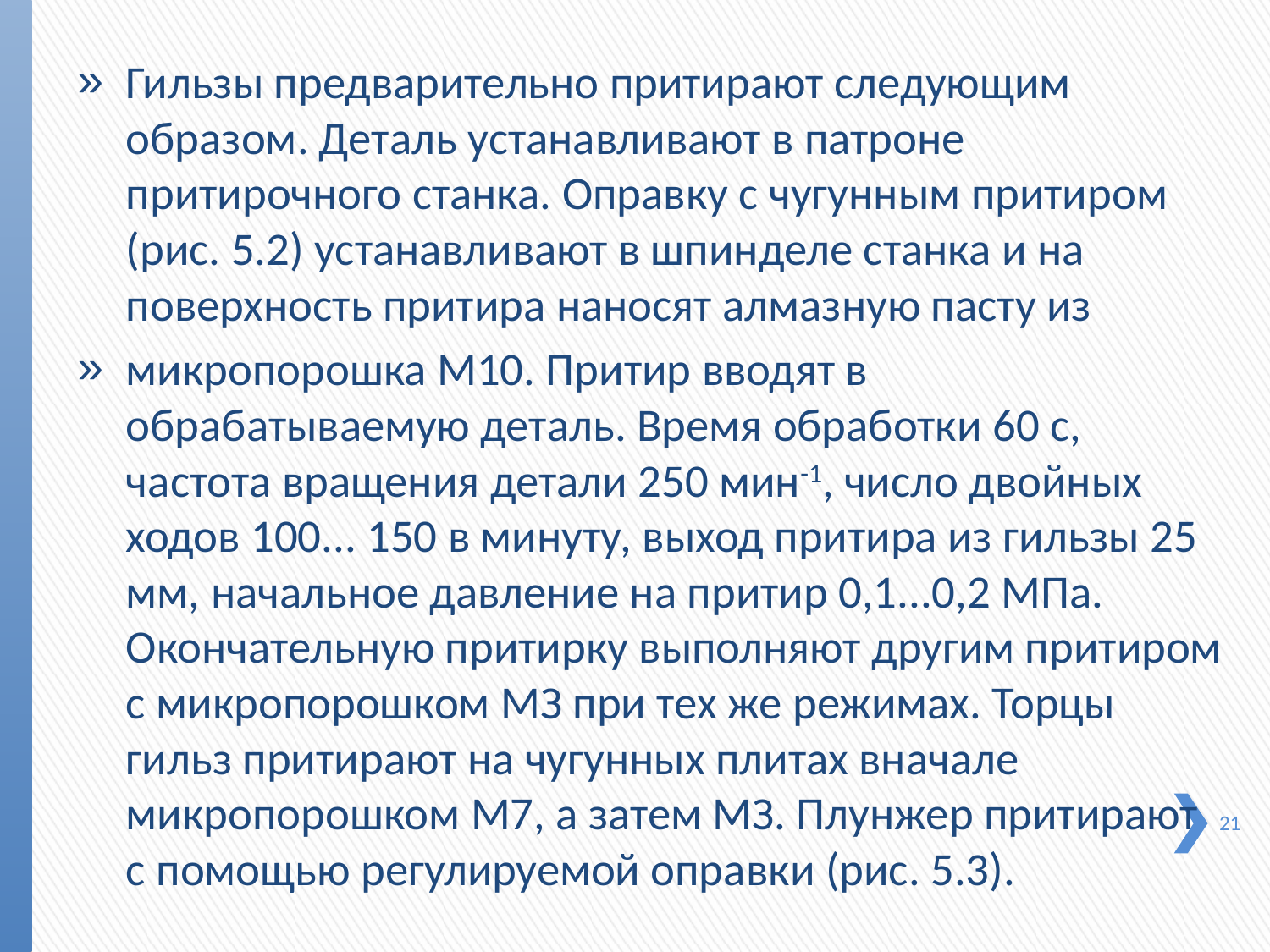

Гильзы предварительно притирают следующим образом. Деталь устанавливают в патроне притирочного станка. Оправ­ку с чугунным притиром (рис. 5.2) устанавливают в шпинделе станка и на поверхность притира наносят алмазную пасту из
микропорошка М10. Притир вводят в обрабатываемую деталь. Время обработки 60 с, частота вращения детали 250 мин-1, число двойных ходов 100... 150 в минуту, выход притира из гильзы 25 мм, начальное давление на притир 0,1...0,2 МПа. Окончательную притирку выполняют другим притиром с микропорошком МЗ при тех же режимах. Торцы гильз прити­рают на чугунных плитах вначале микропорошком М7, а за­тем МЗ. Плунжер притирают с помощью регулируемой оправ­ки (рис. 5.3).

21